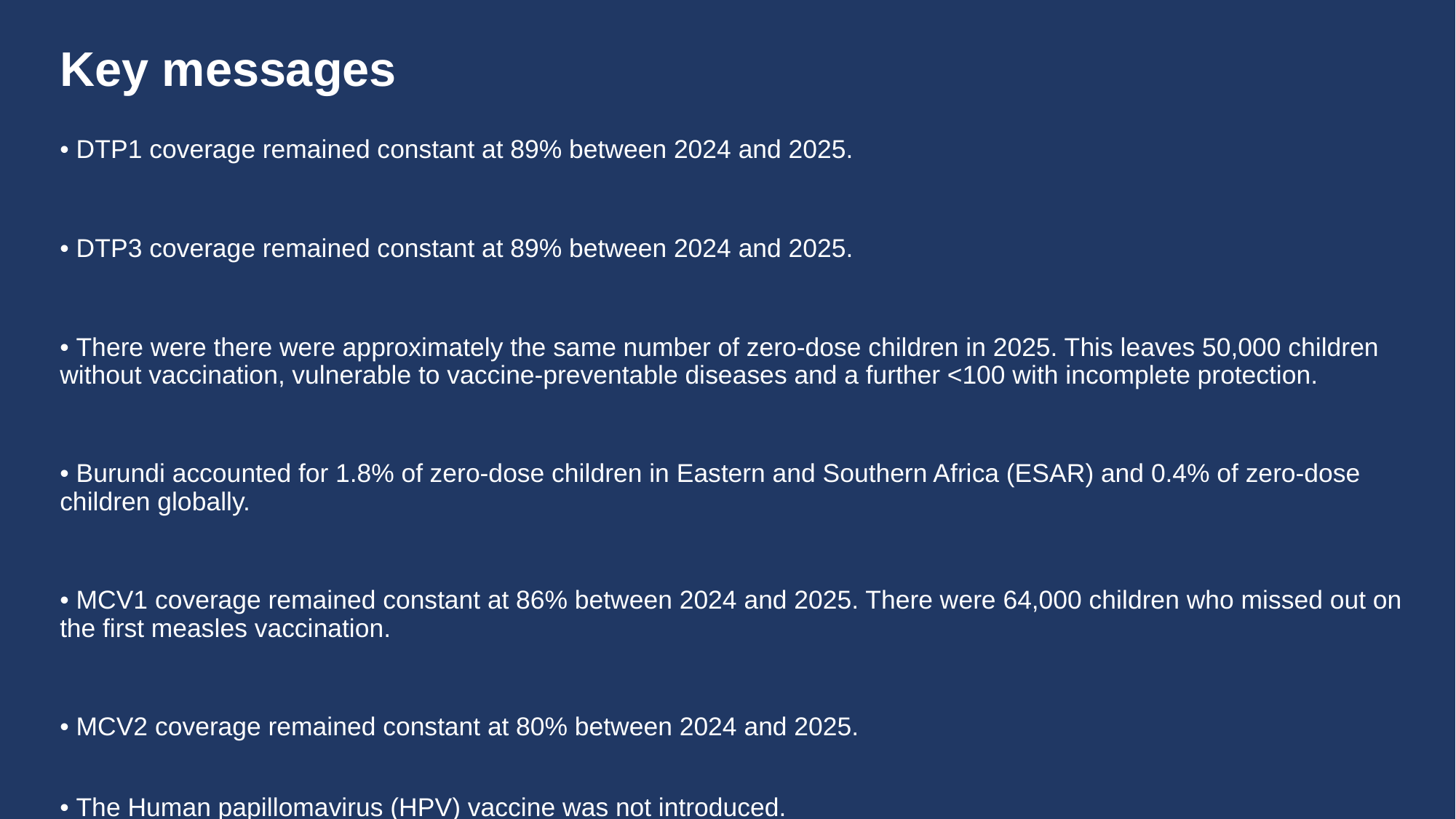

# Key messages
• DTP1 coverage remained constant at 89% between 2024 and 2025.

• DTP3 coverage remained constant at 89% between 2024 and 2025.

• There were there were approximately the same number of zero-dose children in 2025. This leaves 50,000 children without vaccination, vulnerable to vaccine-preventable diseases and a further <100 with incomplete protection.

• Burundi accounted for 1.8% of zero-dose children in Eastern and Southern Africa (ESAR) and 0.4% of zero-dose children globally.

• MCV1 coverage remained constant at 86% between 2024 and 2025. There were 64,000 children who missed out on the first measles vaccination.

• MCV2 coverage remained constant at 80% between 2024 and 2025.

• The Human papillomavirus (HPV) vaccine was not introduced.